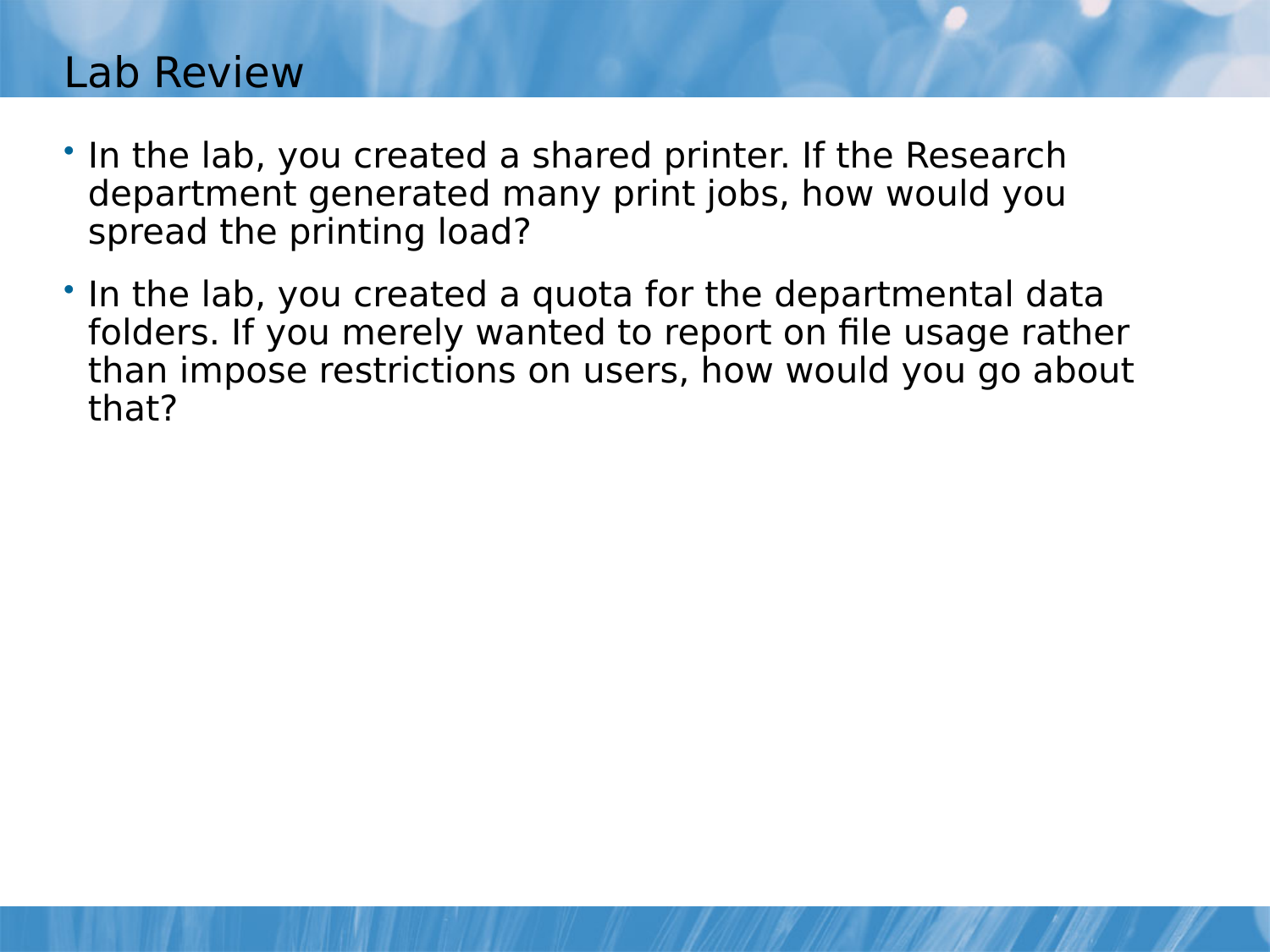

# Lab Review
In the lab, you created a shared printer. If the Research department generated many print jobs, how would you spread the printing load?
In the lab, you created a quota for the departmental data folders. If you merely wanted to report on file usage rather than impose restrictions on users, how would you go about that?